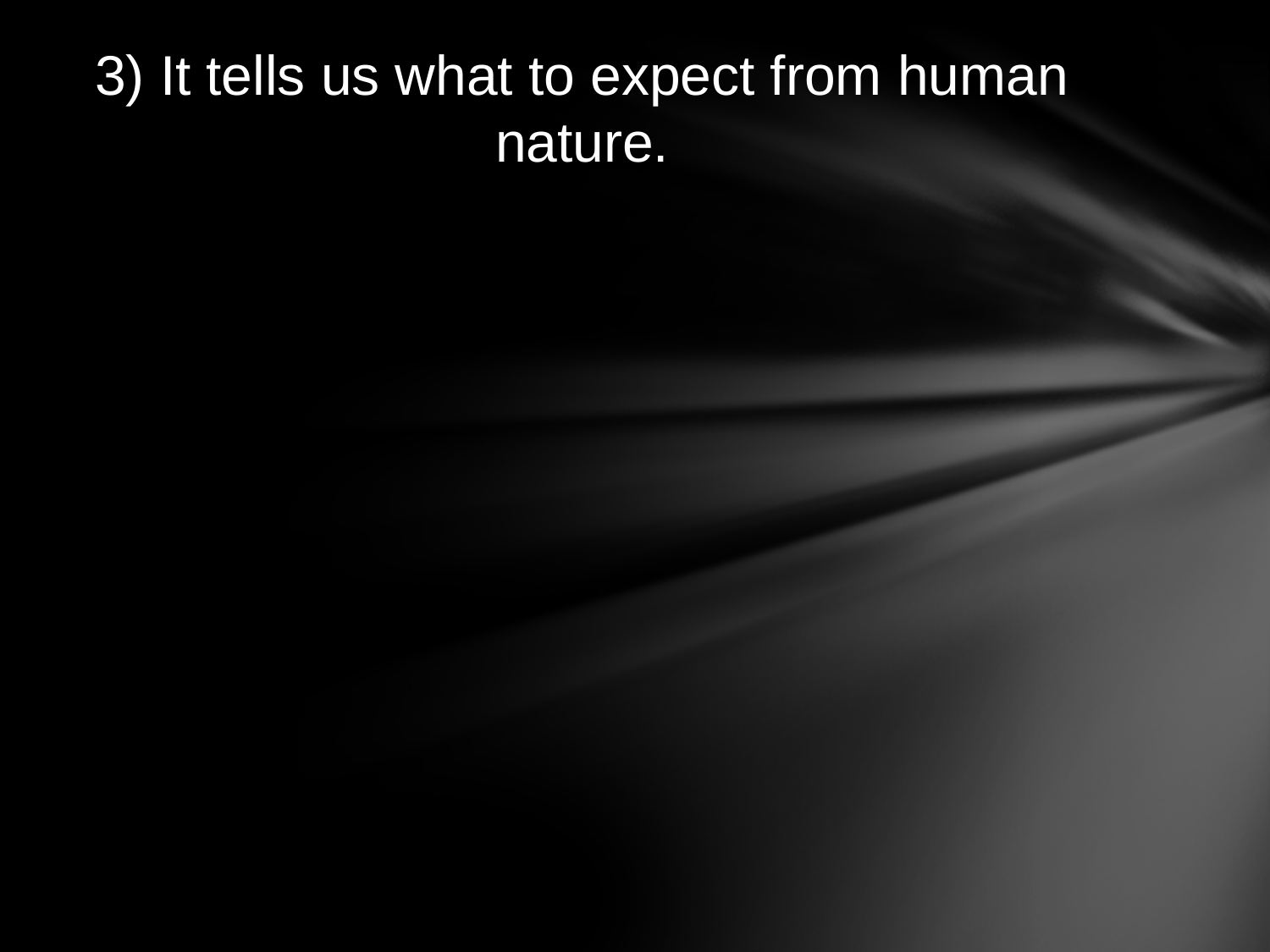

# 3) It tells us what to expect from human nature.